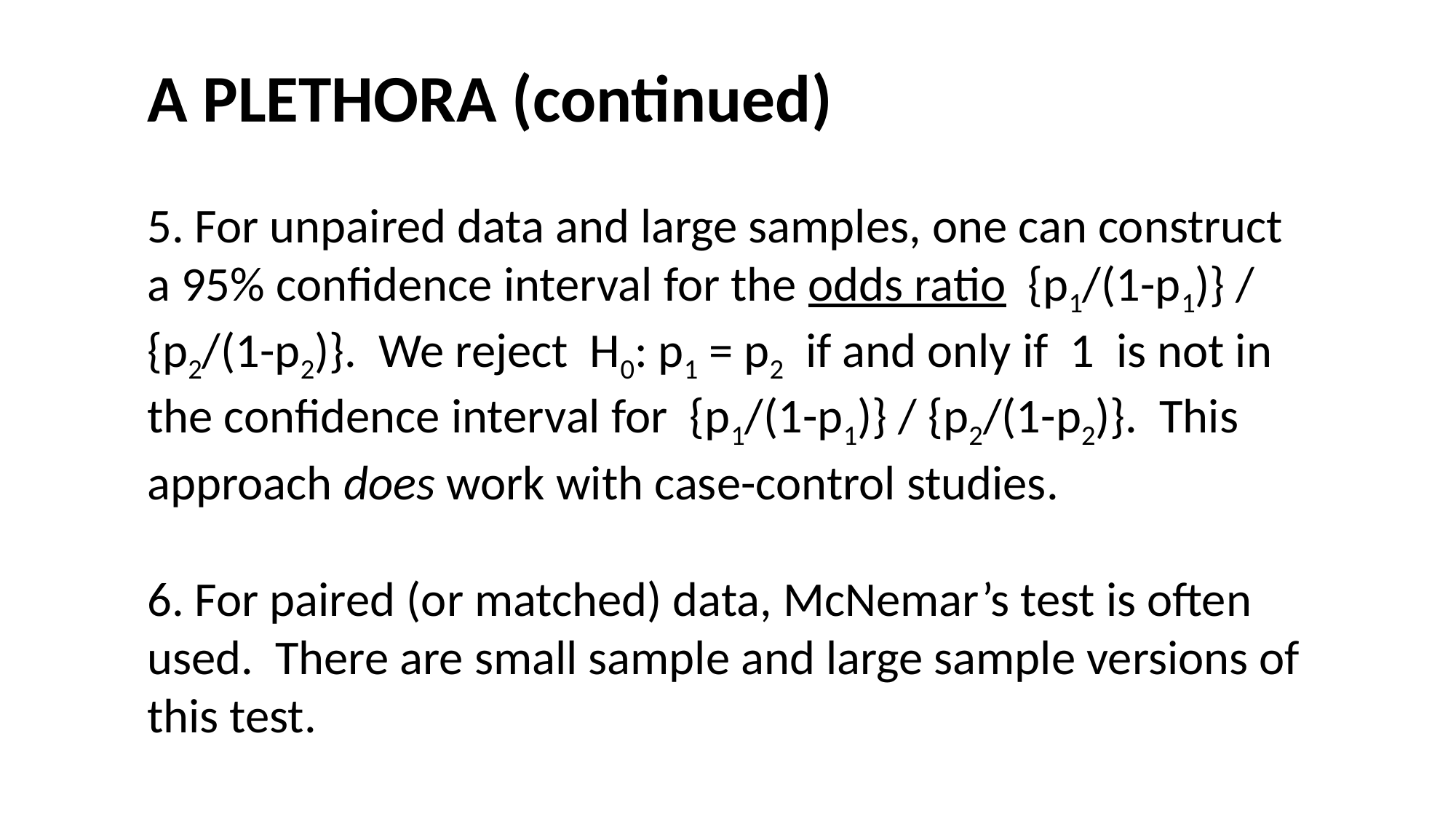

#
A PLETHORA (continued)

5. For unpaired data and large samples, one can construct a 95% confidence interval for the odds ratio  {p1/(1-p1)} / {p2/(1-p2)}.  We reject  H0: p1 = p2  if and only if  1  is not in the confidence interval for  {p1/(1-p1)} / {p2/(1-p2)}.  This approach does work with case-control studies.

6. For paired (or matched) data, McNemar’s test is often used.  There are small sample and large sample versions of this test.